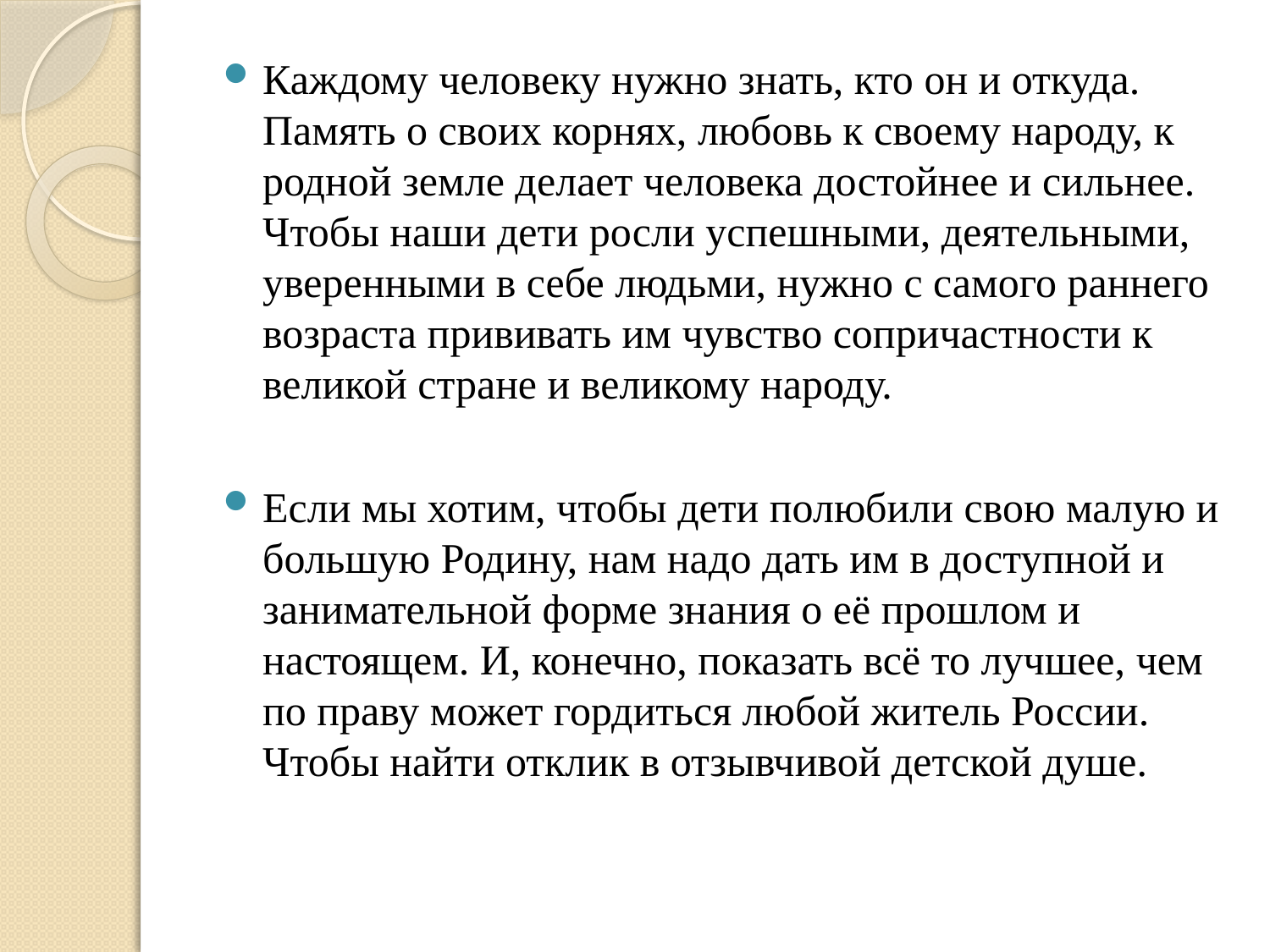

#
Каждому человеку нужно знать, кто он и откуда. Память о своих корнях, любовь к своему народу, к родной земле делает человека достойнее и сильнее. Чтобы наши дети росли успешными, деятельными, уверенными в себе людьми, нужно с самого раннего возраста прививать им чувство сопричастности к великой стране и великому народу.

Если мы хотим, чтобы дети полюбили свою малую и большую Родину, нам надо дать им в доступной и занимательной форме знания о её прошлом и настоящем. И, конечно, показать всё то лучшее, чем по праву может гордиться любой житель России. Чтобы найти отклик в отзывчивой детской душе.